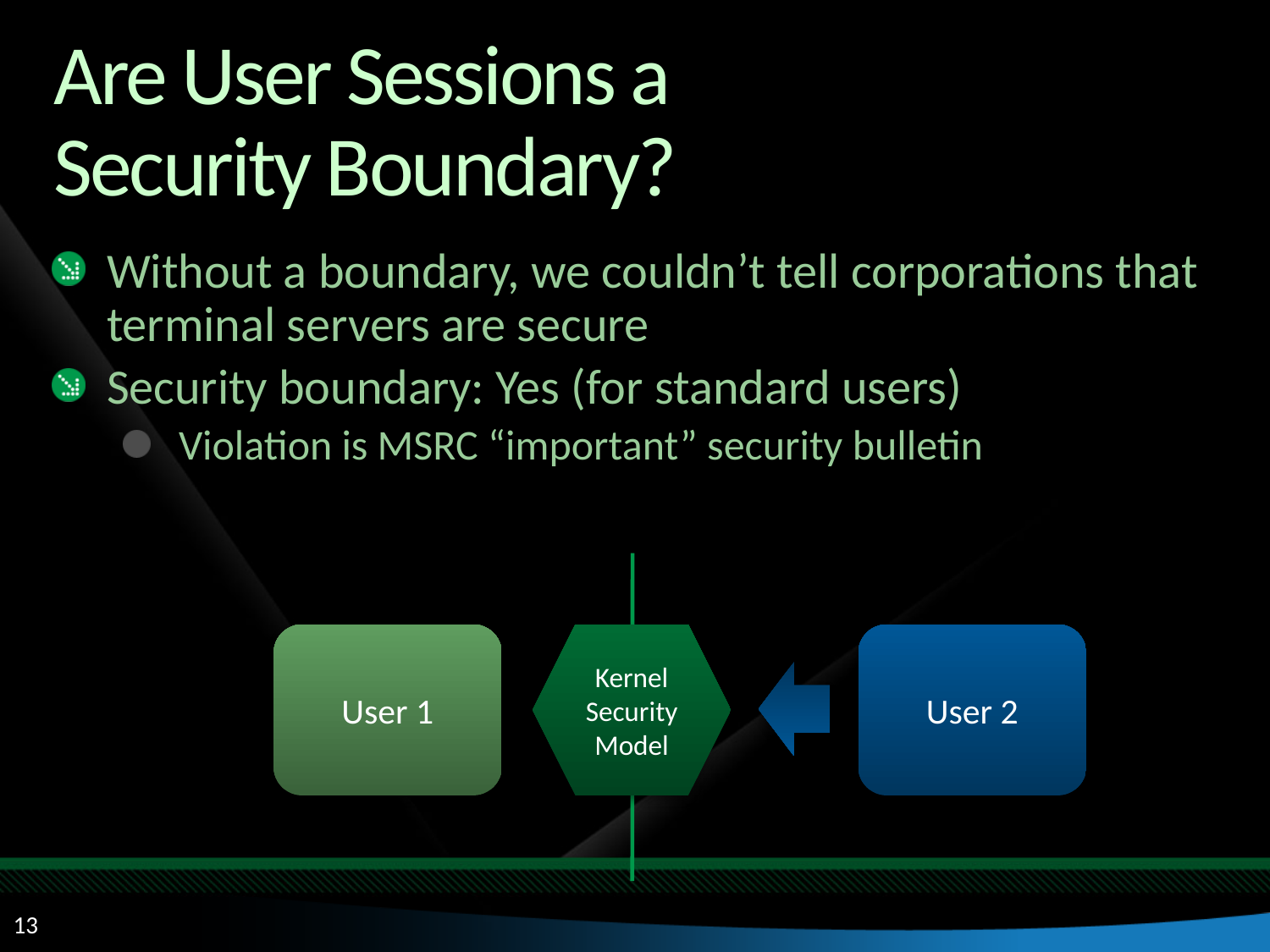

# Are User Sessions a Security Boundary?
Without a boundary, we couldn’t tell corporations that terminal servers are secure
Security boundary: Yes (for standard users)
Violation is MSRC “important” security bulletin
User 1
Kernel Security Model
User 2